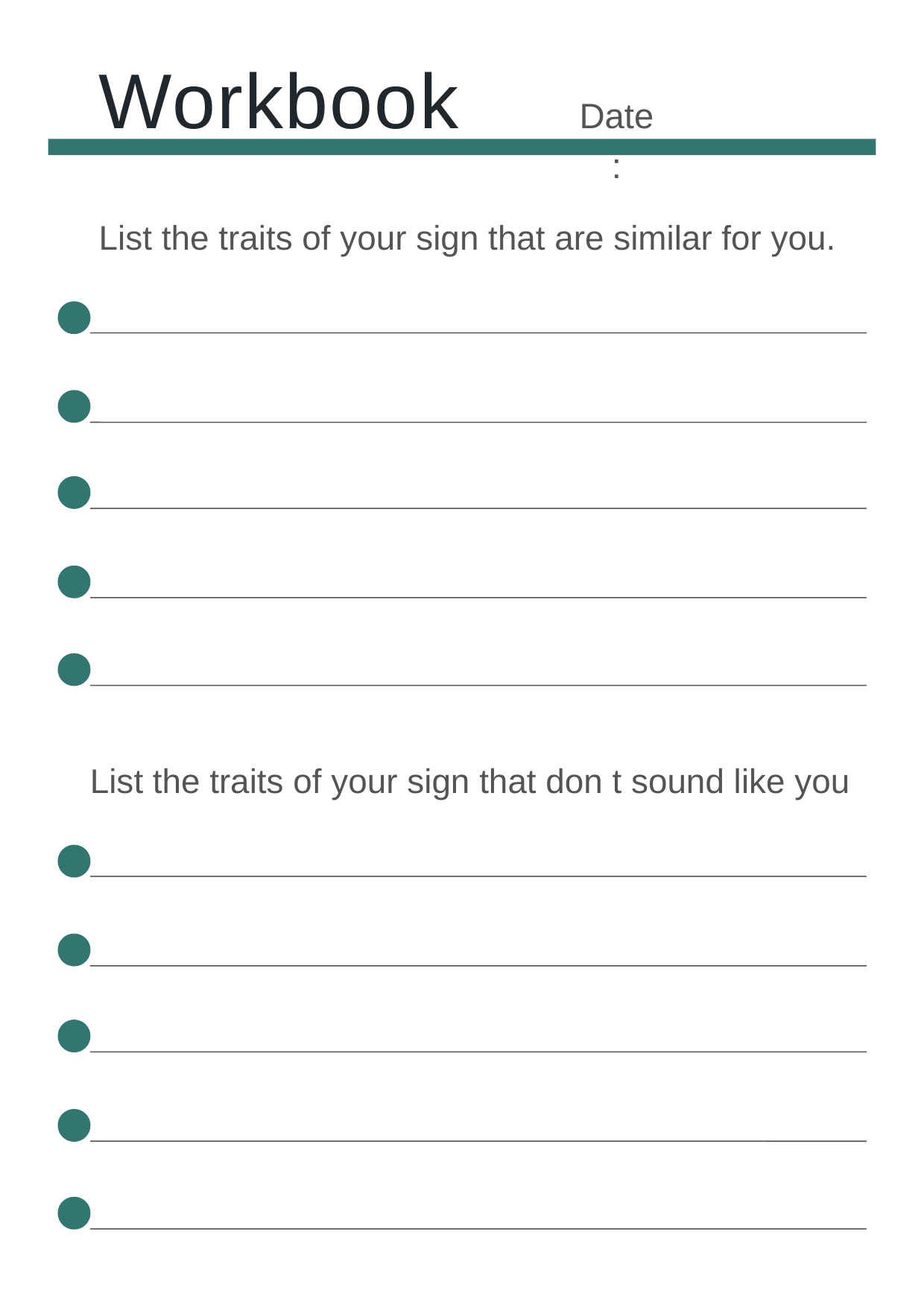

Workbook
Date:

List the traits of your sign that are similar for you.

List the traits of your sign that don t sound like you